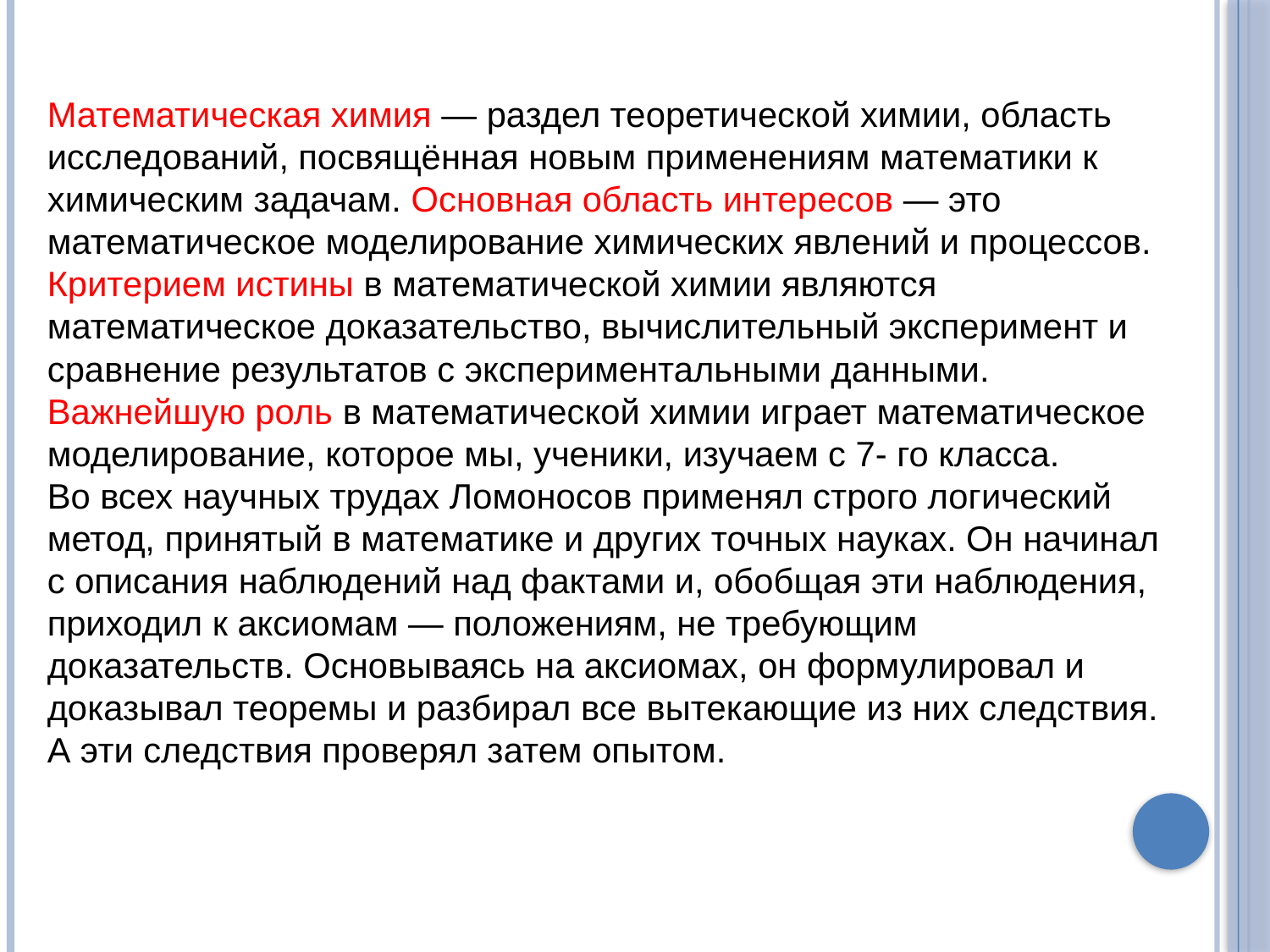

Математическая химия — раздел теоретической химии, область исследований, посвящённая новым применениям математики к химическим задачам. Основная область интересов — это математическое моделирование химических явлений и процессов. Критерием истины в математической химии являются математическое доказательство, вычислительный эксперимент и сравнение результатов с экспериментальными данными. Важнейшую роль в математической химии играет математическое моделирование, которое мы, ученики, изучаем с 7- го класса.
Во всех научных трудах Ломоносов применял строго логический метод, принятый в математике и других точных науках. Он начинал с описания наблюдений над фактами и, обобщая эти наблюдения, приходил к аксиомам — положениям, не требующим доказательств. Основываясь на аксиомах, он формулировал и доказывал теоремы и разбирал все вытекающие из них следствия. А эти следствия проверял затем опытом.